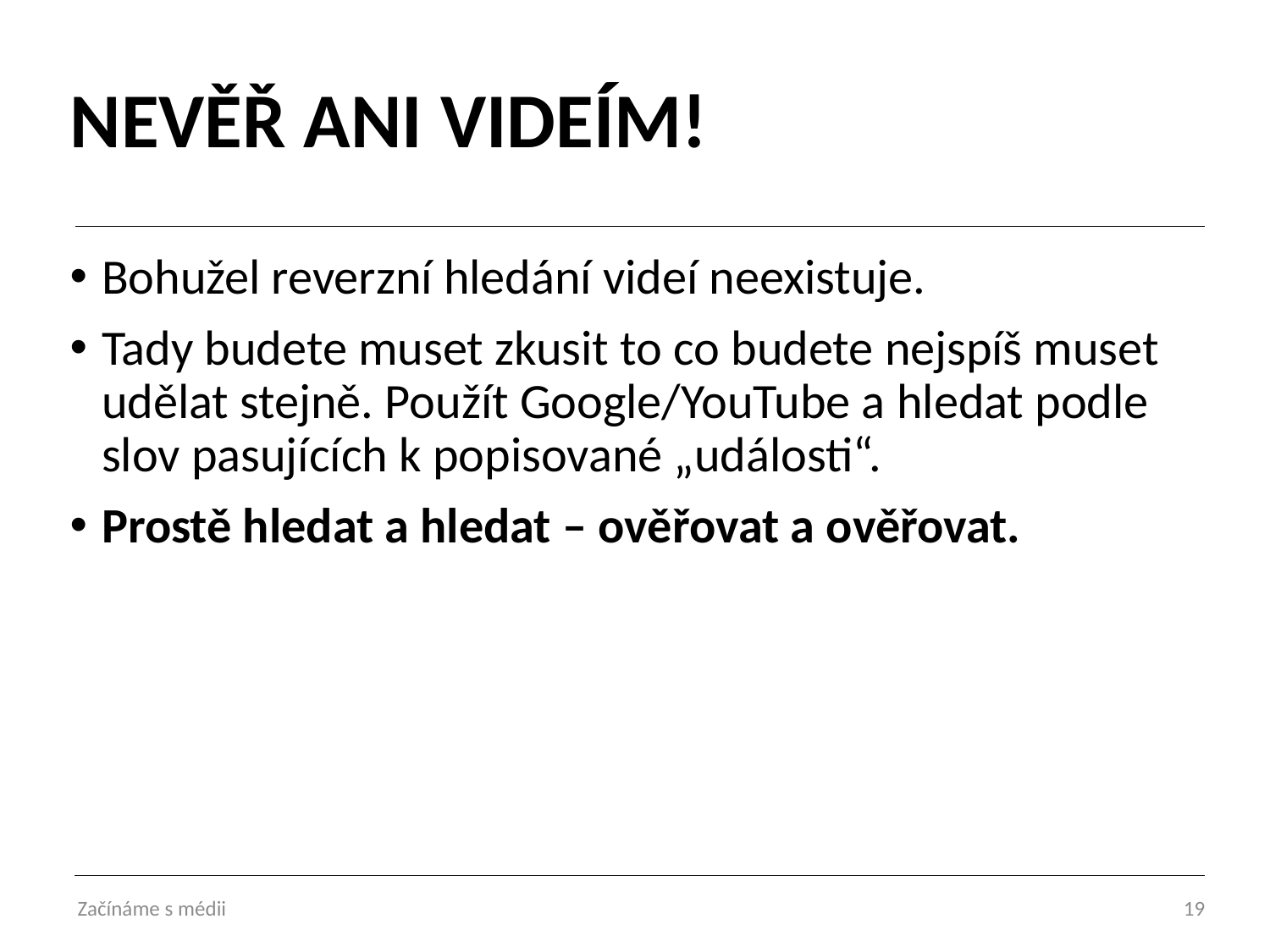

# NEVĚŘ ANI VIDEÍM!
Bohužel reverzní hledání videí neexistuje.
Tady budete muset zkusit to co budete nejspíš muset udělat stejně. Použít Google/YouTube a hledat podle slov pasujících k popisované „události“.
Prostě hledat a hledat – ověřovat a ověřovat.
Začínáme s médii
19